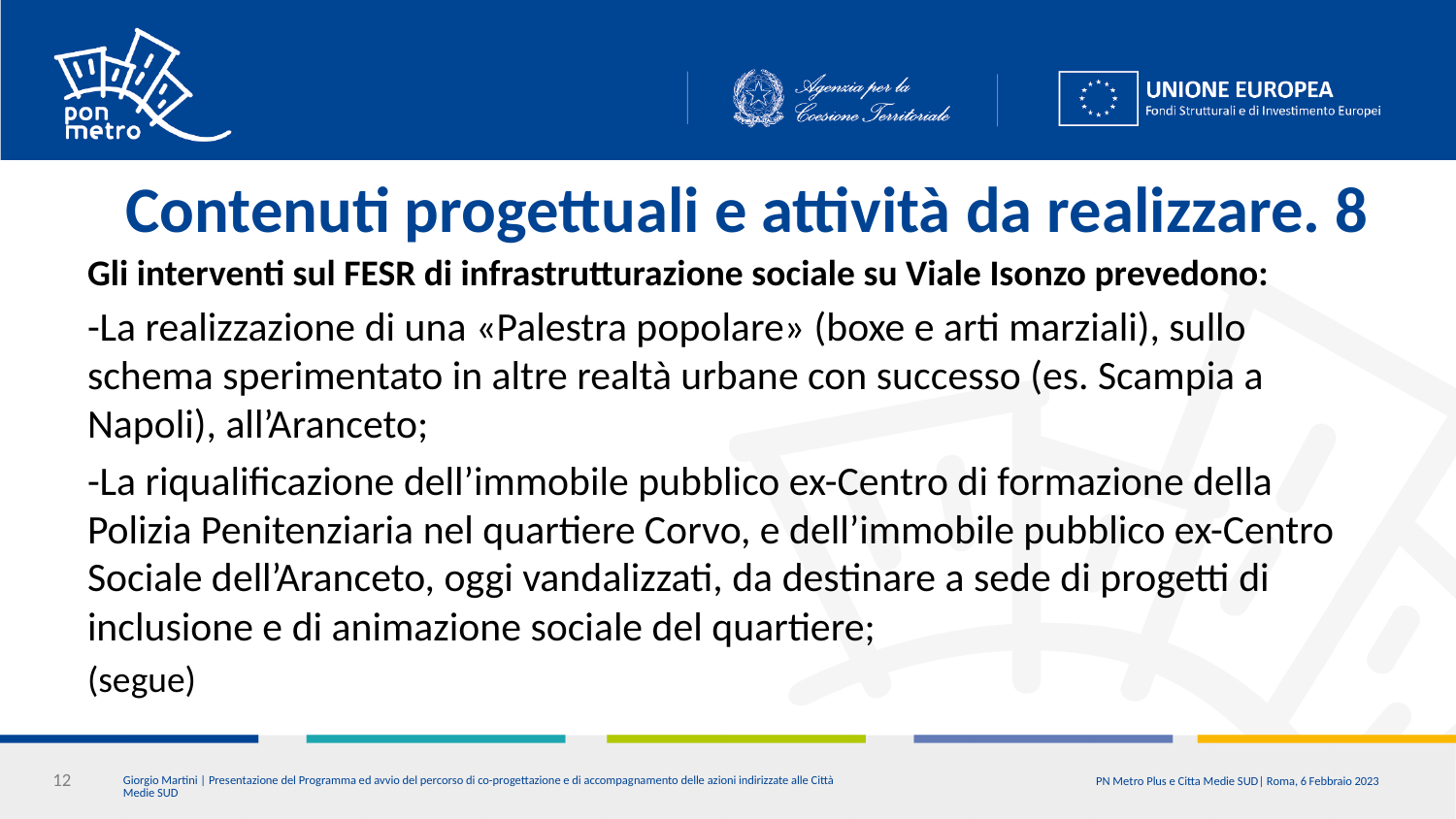

# Contenuti progettuali e attività da realizzare. 8
Gli interventi sul FESR di infrastrutturazione sociale su Viale Isonzo prevedono:
-La realizzazione di una «Palestra popolare» (boxe e arti marziali), sullo schema sperimentato in altre realtà urbane con successo (es. Scampia a Napoli), all’Aranceto;
-La riqualificazione dell’immobile pubblico ex-Centro di formazione della Polizia Penitenziaria nel quartiere Corvo, e dell’immobile pubblico ex-Centro Sociale dell’Aranceto, oggi vandalizzati, da destinare a sede di progetti di inclusione e di animazione sociale del quartiere;
(segue)